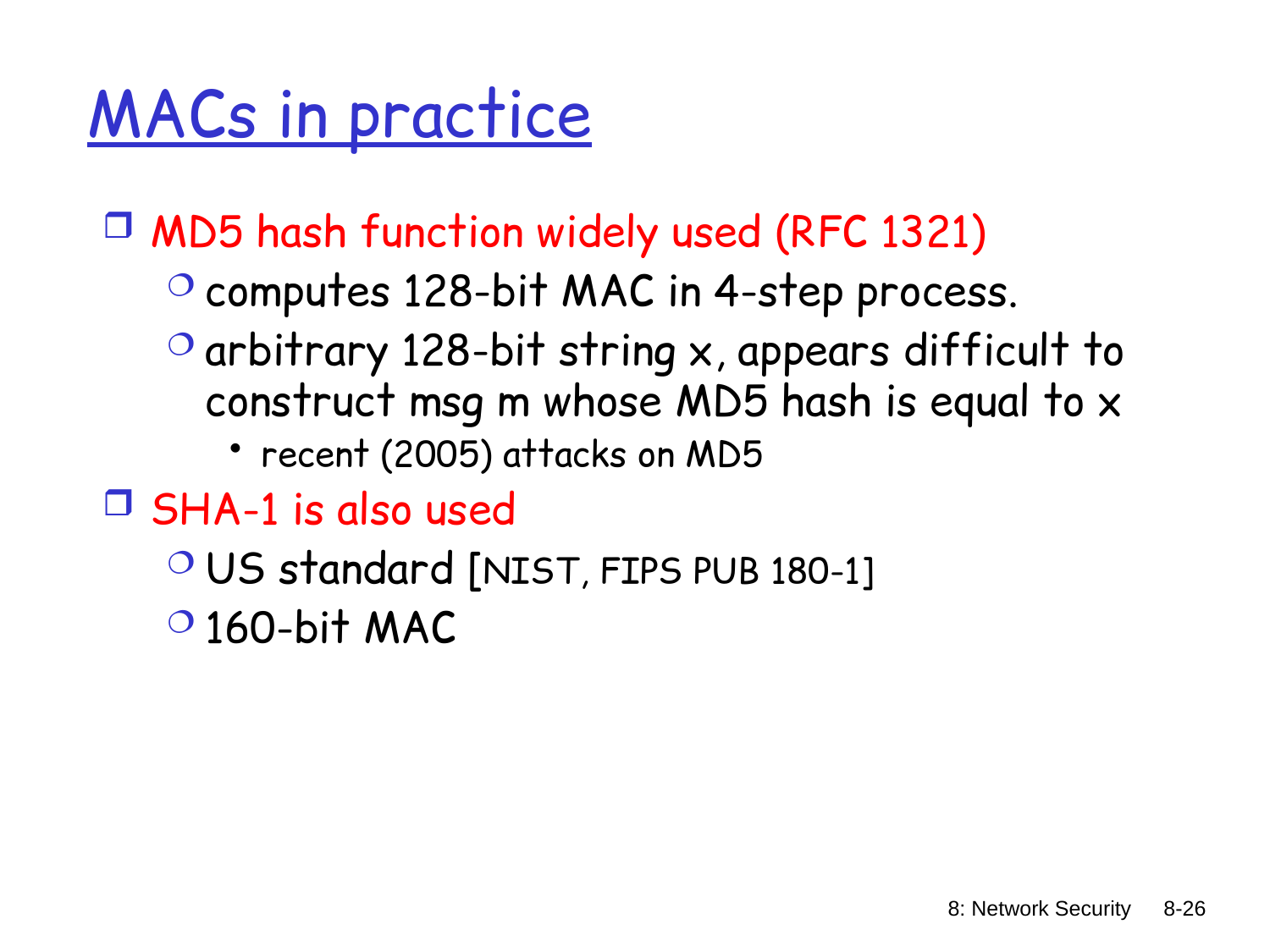

# MACs in practice
MD5 hash function widely used (RFC 1321)
computes 128-bit MAC in 4-step process.
arbitrary 128-bit string x, appears difficult to construct msg m whose MD5 hash is equal to x
recent (2005) attacks on MD5
SHA-1 is also used
US standard [NIST, FIPS PUB 180-1]
160-bit MAC
8: Network Security
8-26